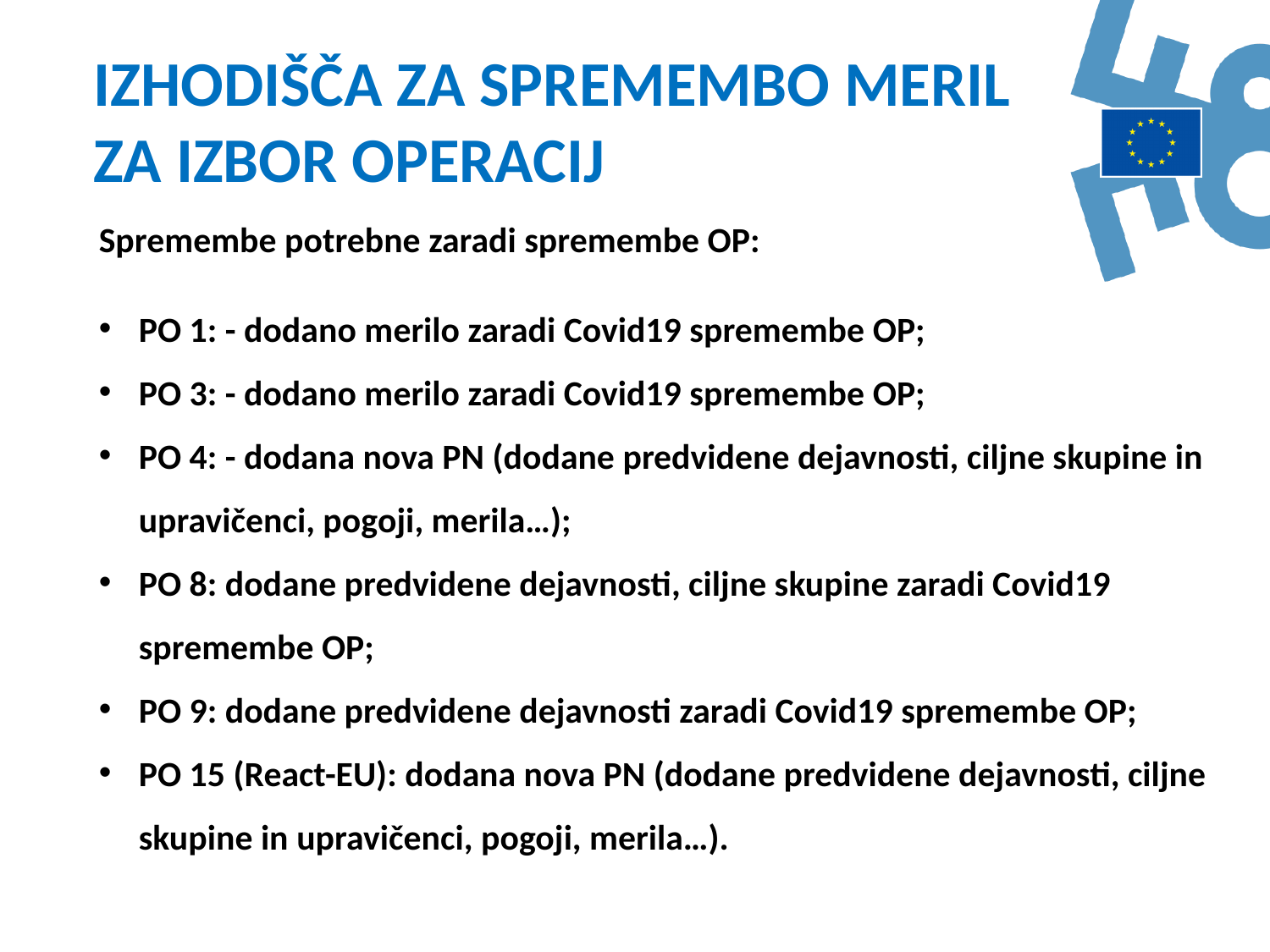

IZHODIŠČA ZA SPREMEMBO MERIL ZA IZBOR OPERACIJ

Spremembe potrebne zaradi spremembe OP:
PO 1: - dodano merilo zaradi Covid19 spremembe OP;
PO 3: - dodano merilo zaradi Covid19 spremembe OP;
PO 4: - dodana nova PN (dodane predvidene dejavnosti, ciljne skupine in upravičenci, pogoji, merila…);
PO 8: dodane predvidene dejavnosti, ciljne skupine zaradi Covid19 spremembe OP;
PO 9: dodane predvidene dejavnosti zaradi Covid19 spremembe OP;
PO 15 (React-EU): dodana nova PN (dodane predvidene dejavnosti, ciljne skupine in upravičenci, pogoji, merila…).